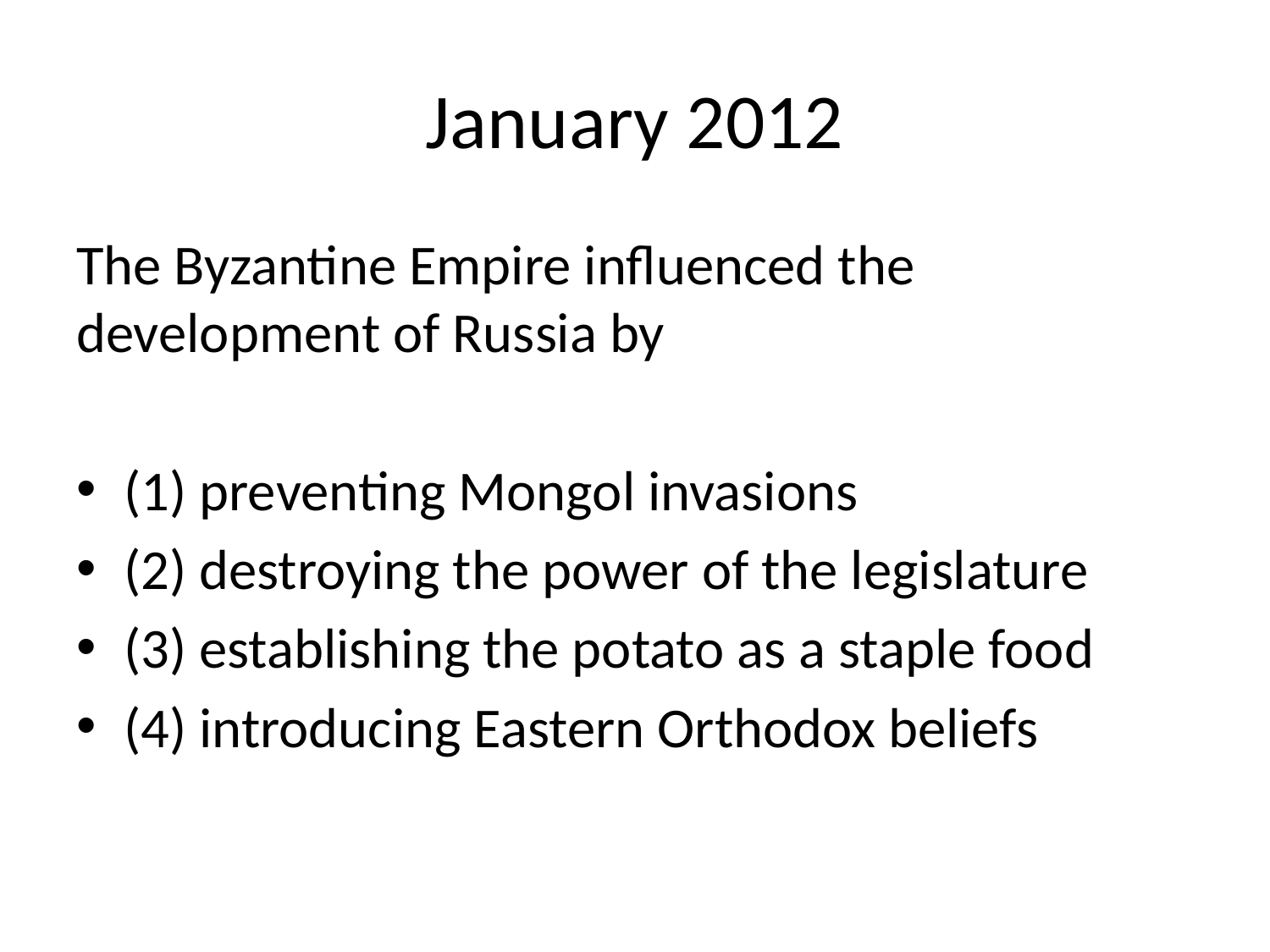

# January 2012
The Byzantine Empire influenced the development of Russia by

(1) preventing Mongol invasions
(2) destroying the power of the legislature
(3) establishing the potato as a staple food
(4) introducing Eastern Orthodox beliefs